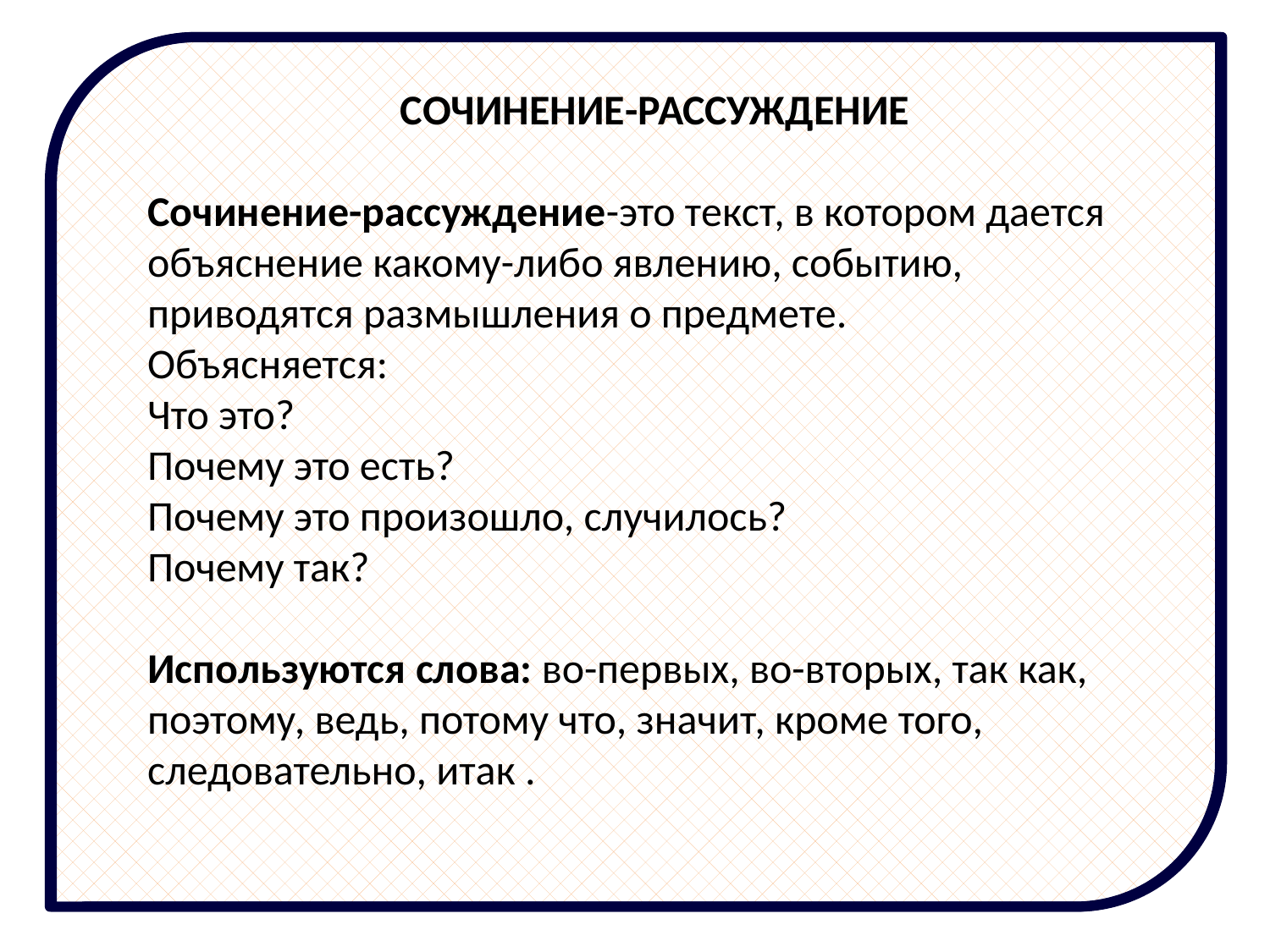

СОЧИНЕНИЕ-РАССУЖДЕНИЕ

Сочинение-рассуждение-это текст, в котором дается объяснение какому-либо явлению, событию, приводятся размышления о предмете.
Объясняется:
Что это?
Почему это есть?
Почему это произошло, случилось?
Почему так?

Используются слова: во-первых, во-вторых, так как, поэтому, ведь, потому что, значит, кроме того, следовательно, итак .